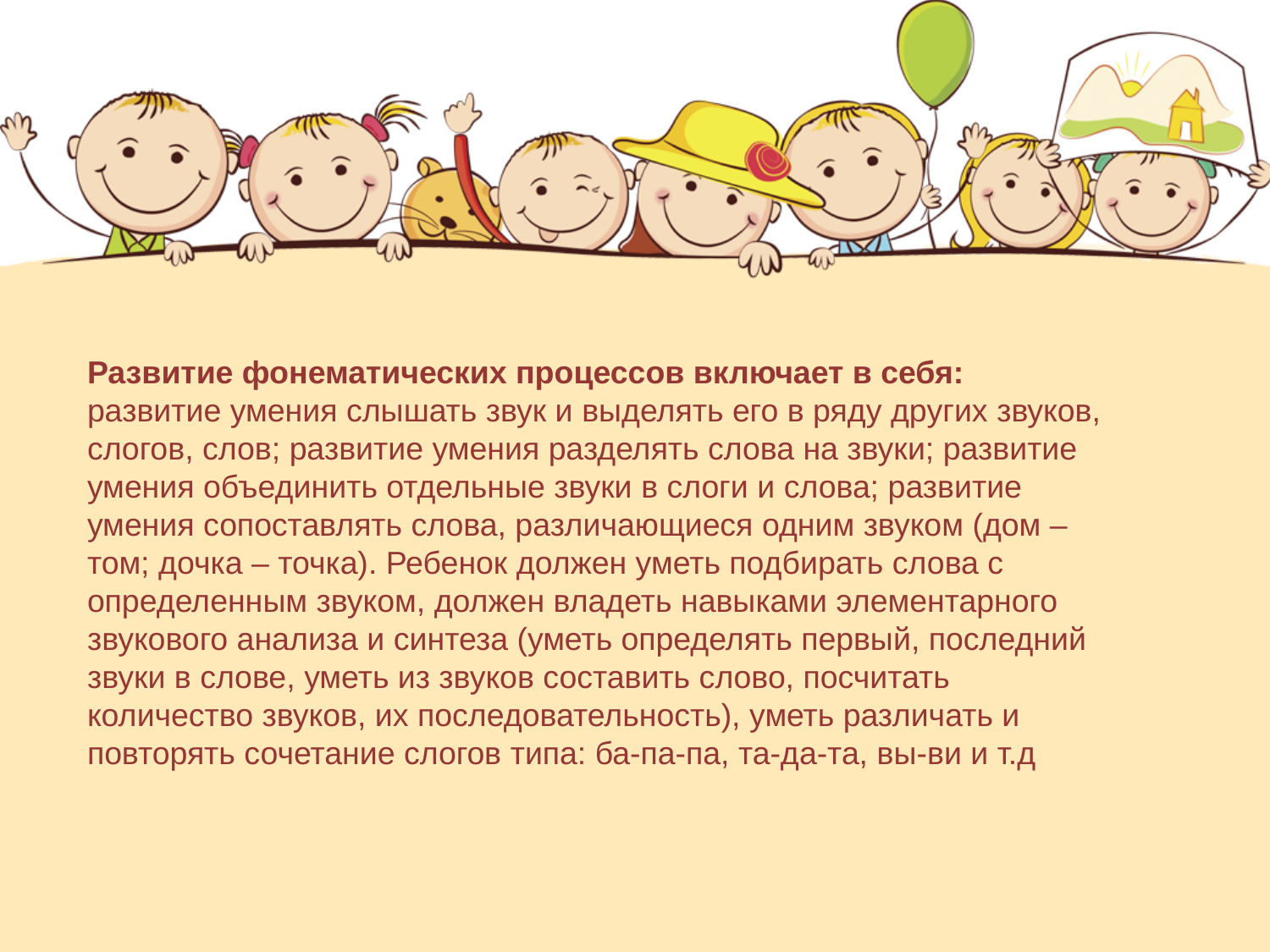

Развитие фонематических процессов включает в себя: развитие умения слышать звук и выделять его в ряду других звуков, слогов, слов; развитие умения разделять слова на звуки; развитие умения объединить отдельные звуки в слоги и слова; развитие умения сопоставлять слова, различающиеся одним звуком (дом – том; дочка – точка). Ребенок должен уметь подбирать слова с определенным звуком, должен владеть навыками элементарного звукового анализа и синтеза (уметь определять первый, последний звуки в слове, уметь из звуков составить слово, посчитать количество звуков, их последовательность), уметь различать и повторять сочетание слогов типа: ба-па-па, та-да-та, вы-ви и т.д